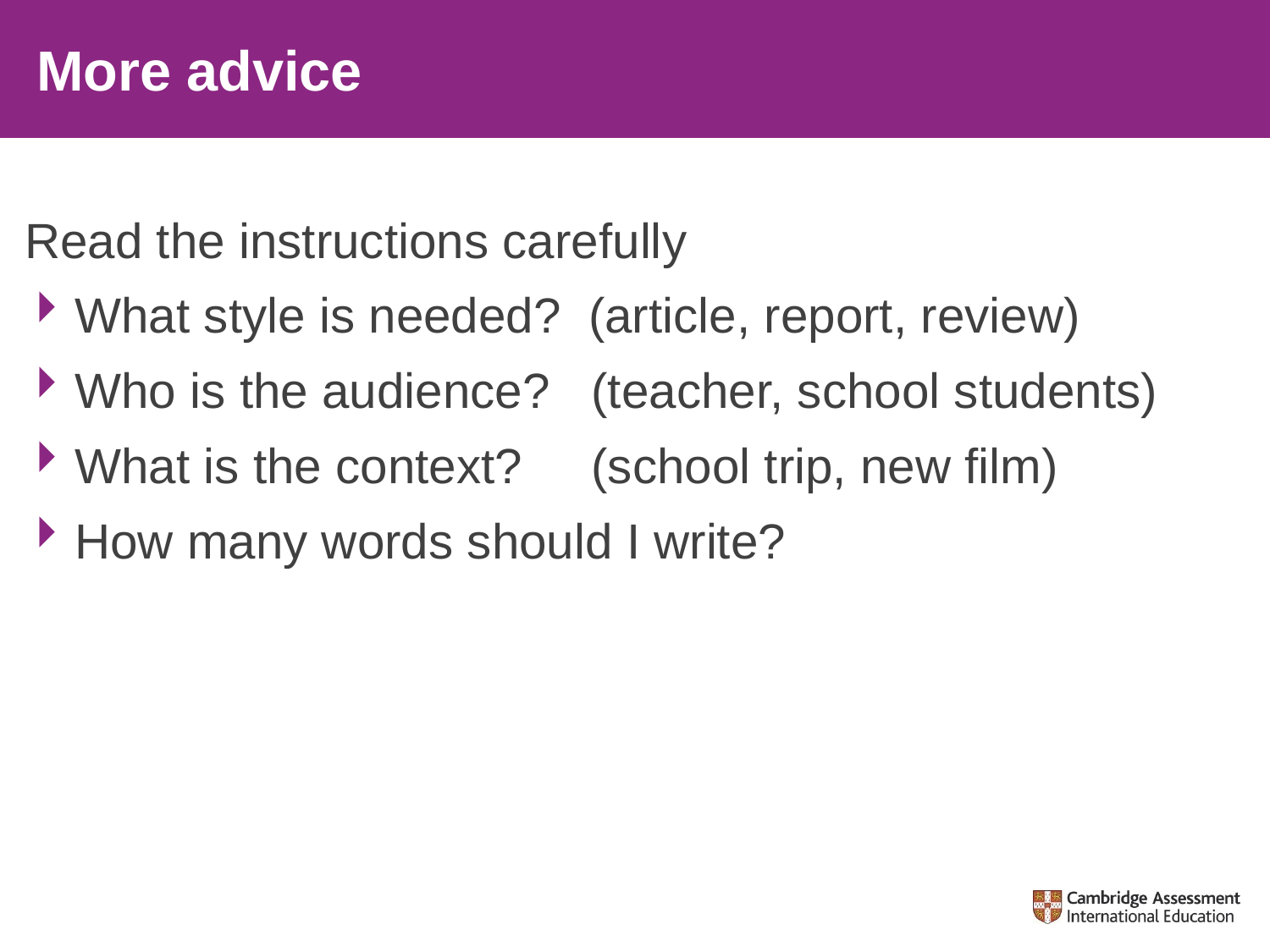

# More advice
Read the instructions carefully
What style is needed?  (article, report, review)
Who is the audience?   (teacher, school students)
What is the context?     (school trip, new film)
How many words should I write?